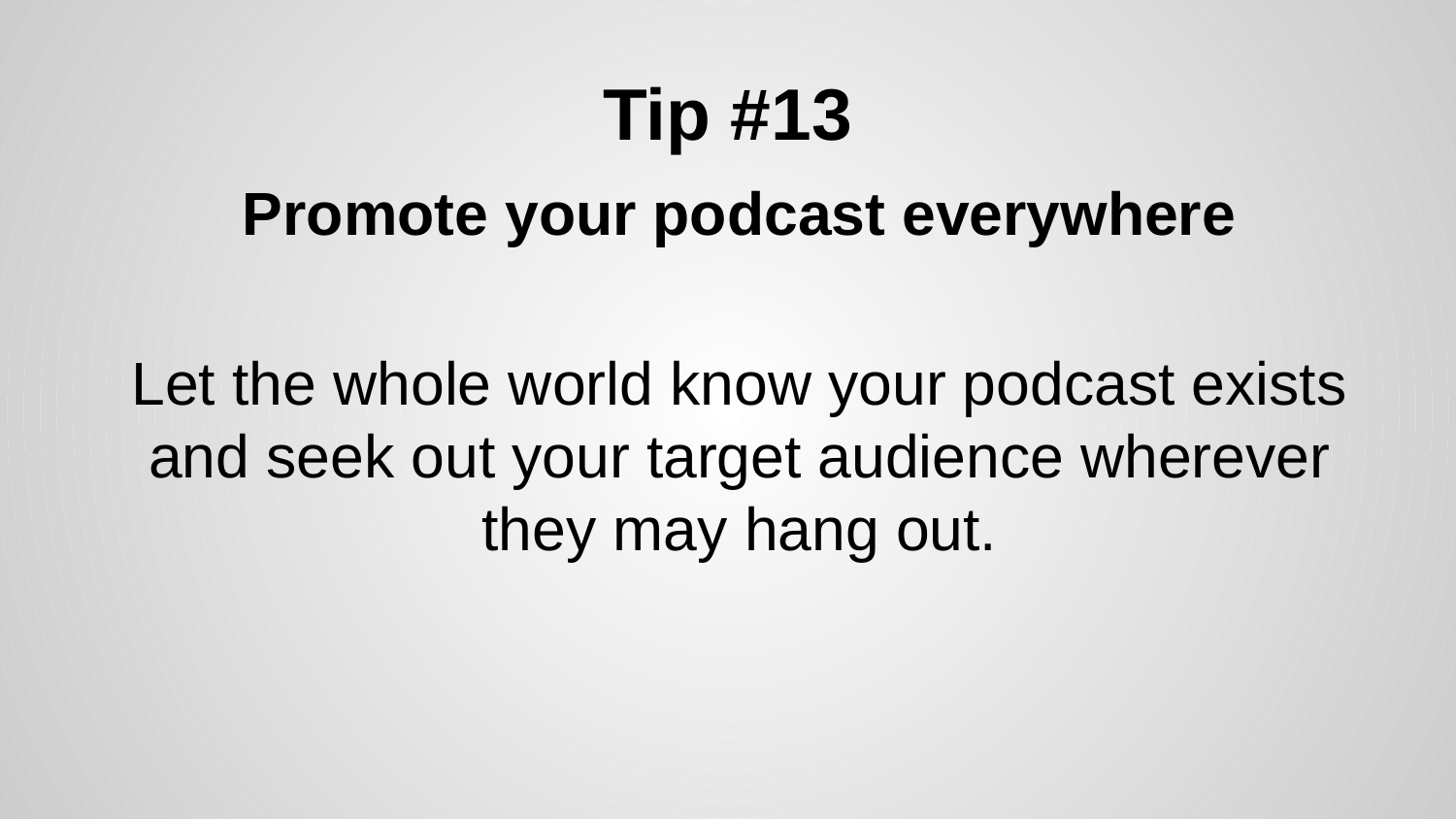

# Tip #13

Promote your podcast everywhere

Let the whole world know your podcast exists and seek out your target audience wherever they may hang out.